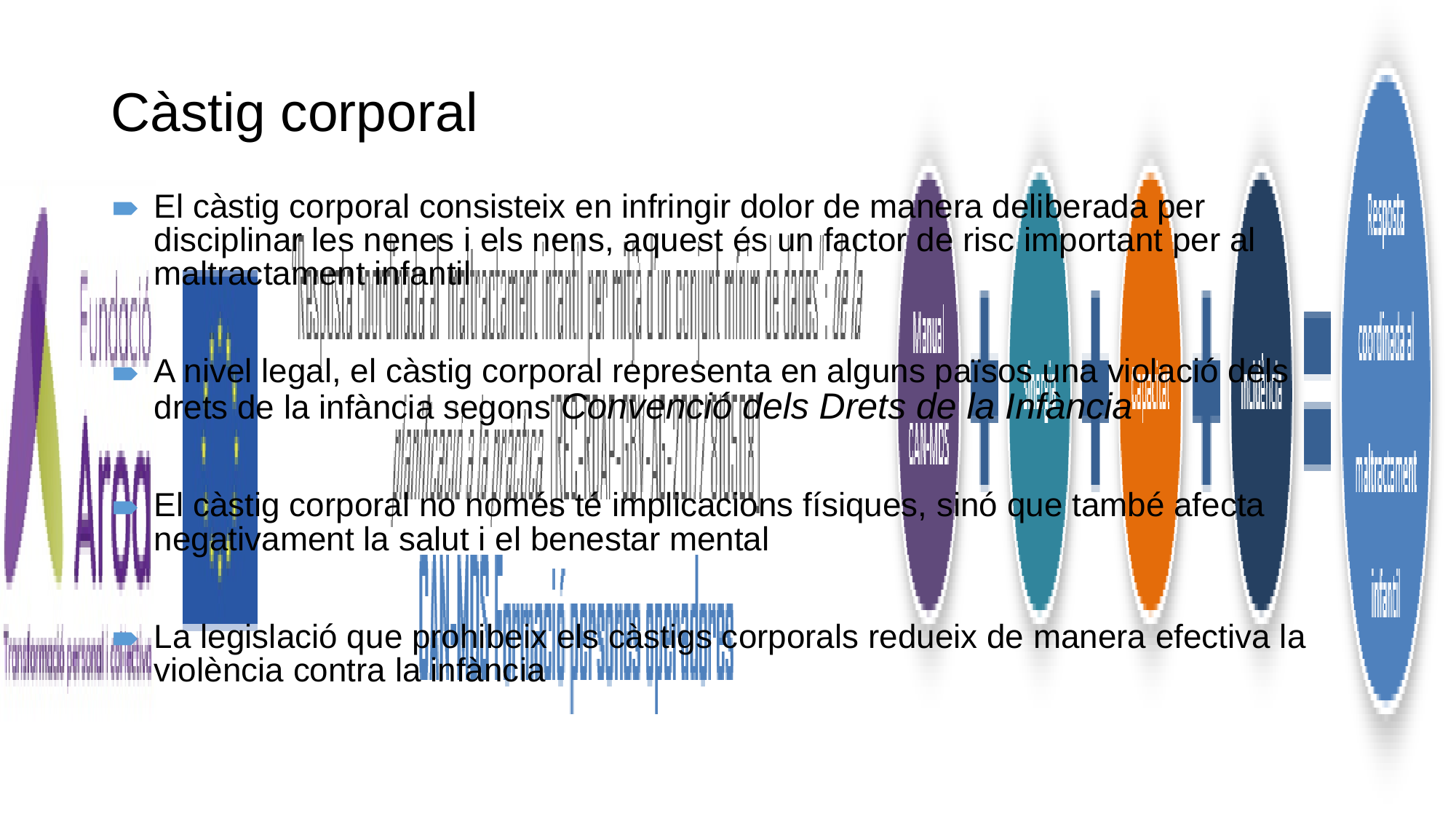

# Càstig corporal
El càstig corporal consisteix en infringir dolor de manera deliberada per disciplinar les nenes i els nens, aquest és un factor de risc important per al maltractament infantil

A nivel legal, el càstig corporal representa en alguns països una violació dels drets de la infància segons Convenció dels Drets de la Infància

El càstig corporal no només té implicacions físiques, sinó que també afecta negativament la salut i el benestar mental

La legislació que prohibeix els càstigs corporals redueix de manera efectiva la violència contra la infància